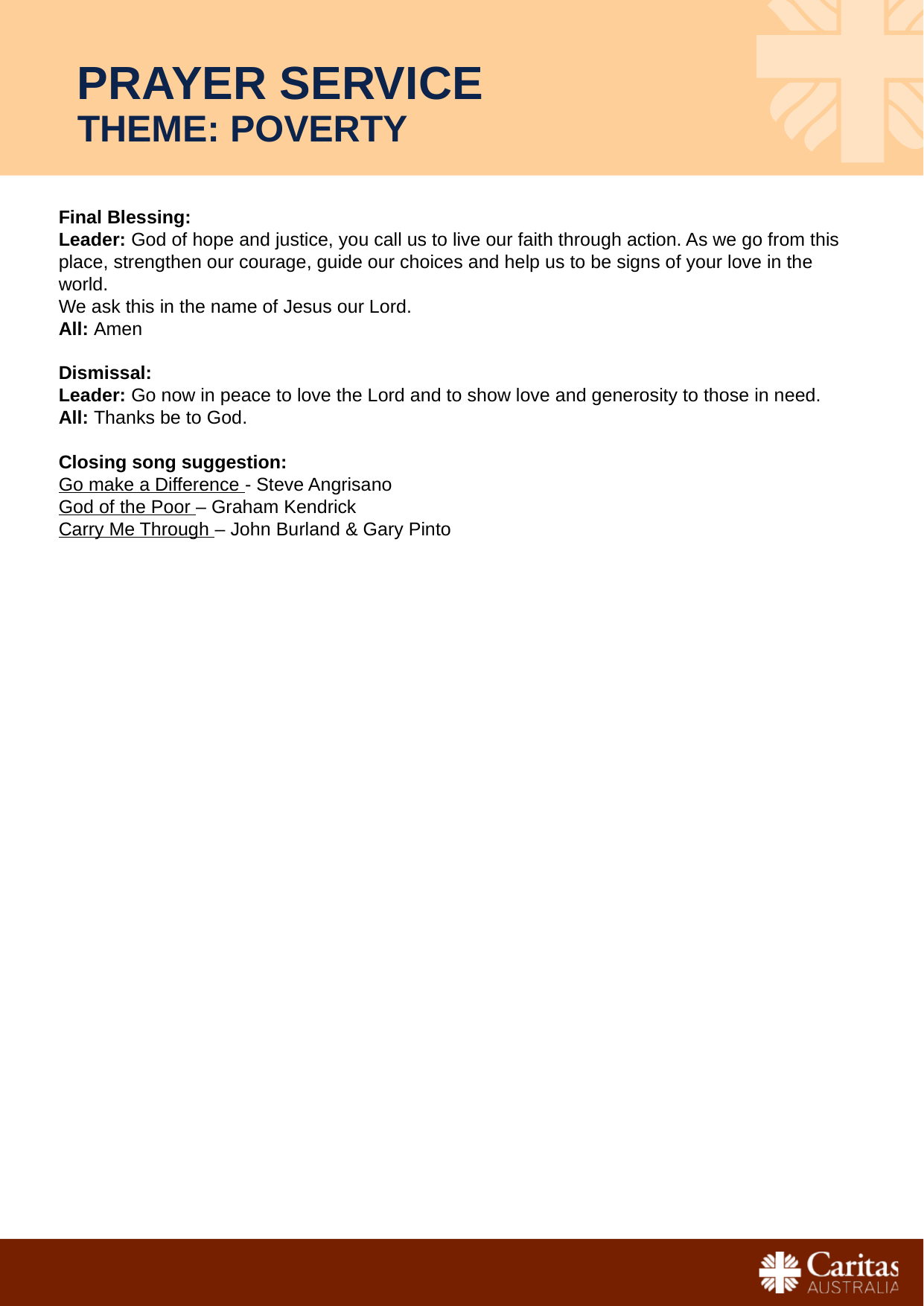

Prayer Service
Theme: Poverty
Final Blessing:
Leader: God of hope and justice, you call us to live our faith through action. As we go from this place, strengthen our courage, guide our choices and help us to be signs of your love in the world.
We ask this in the name of Jesus our Lord.
All: Amen

Dismissal:
Leader: Go now in peace to love the Lord and to show love and generosity to those in need.
All: Thanks be to God.

Closing song suggestion:
Go make a Difference - Steve Angrisano
God of the Poor – Graham Kendrick
Carry Me Through – John Burland & Gary Pinto